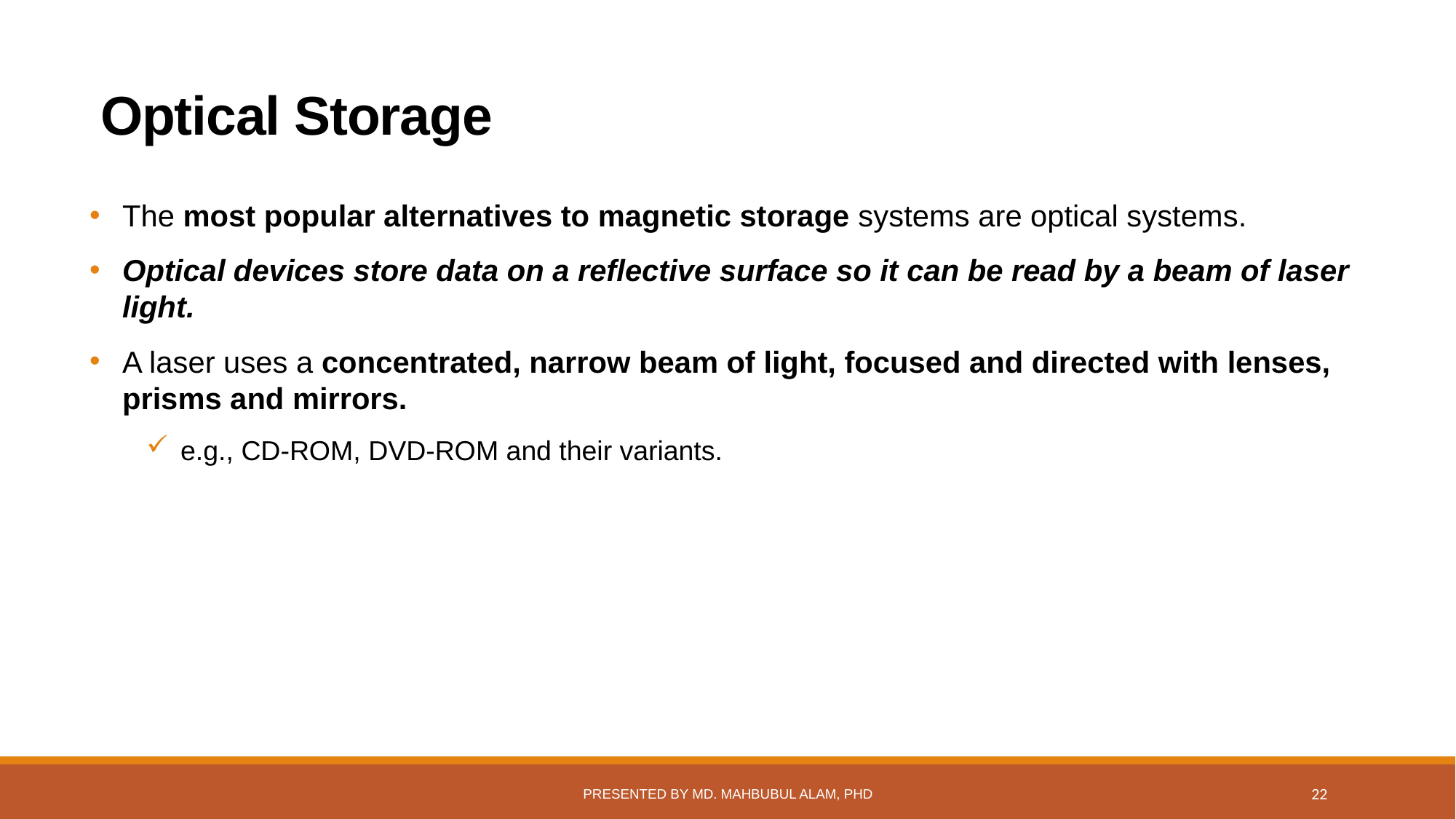

# Optical Storage
The most popular alternatives to magnetic storage systems are optical systems.
Optical devices store data on a reflective surface so it can be read by a beam of laser light.
A laser uses a concentrated, narrow beam of light, focused and directed with lenses, prisms and mirrors.
e.g., CD-ROM, DVD-ROM and their variants.
Presented by Md. Mahbubul Alam, PhD
22